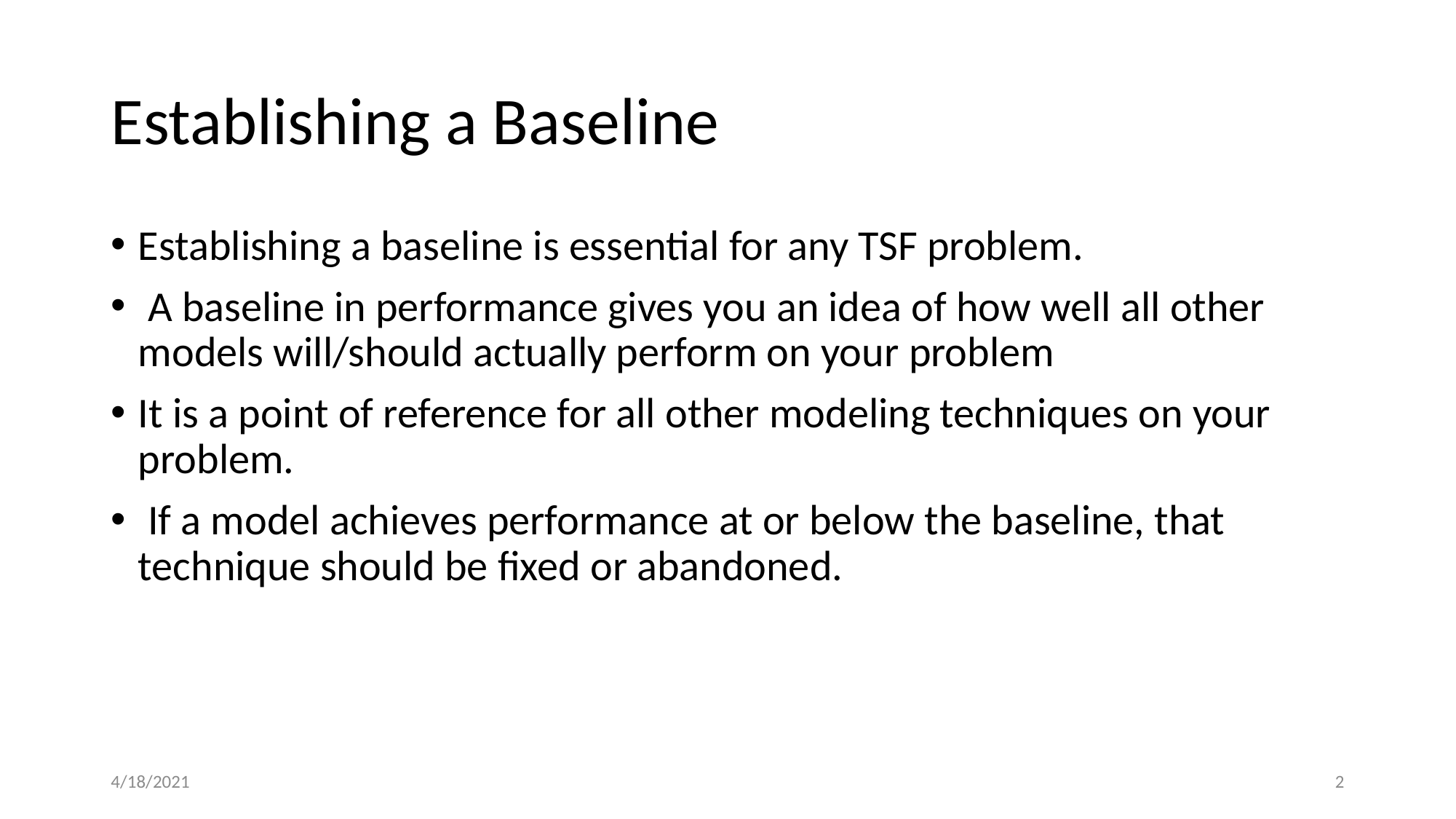

# Establishing a Baseline
Establishing a baseline is essential for any TSF problem.
 A baseline in performance gives you an idea of how well all other models will/should actually perform on your problem
It is a point of reference for all other modeling techniques on your problem.
 If a model achieves performance at or below the baseline, that technique should be fixed or abandoned.
4/18/2021
2